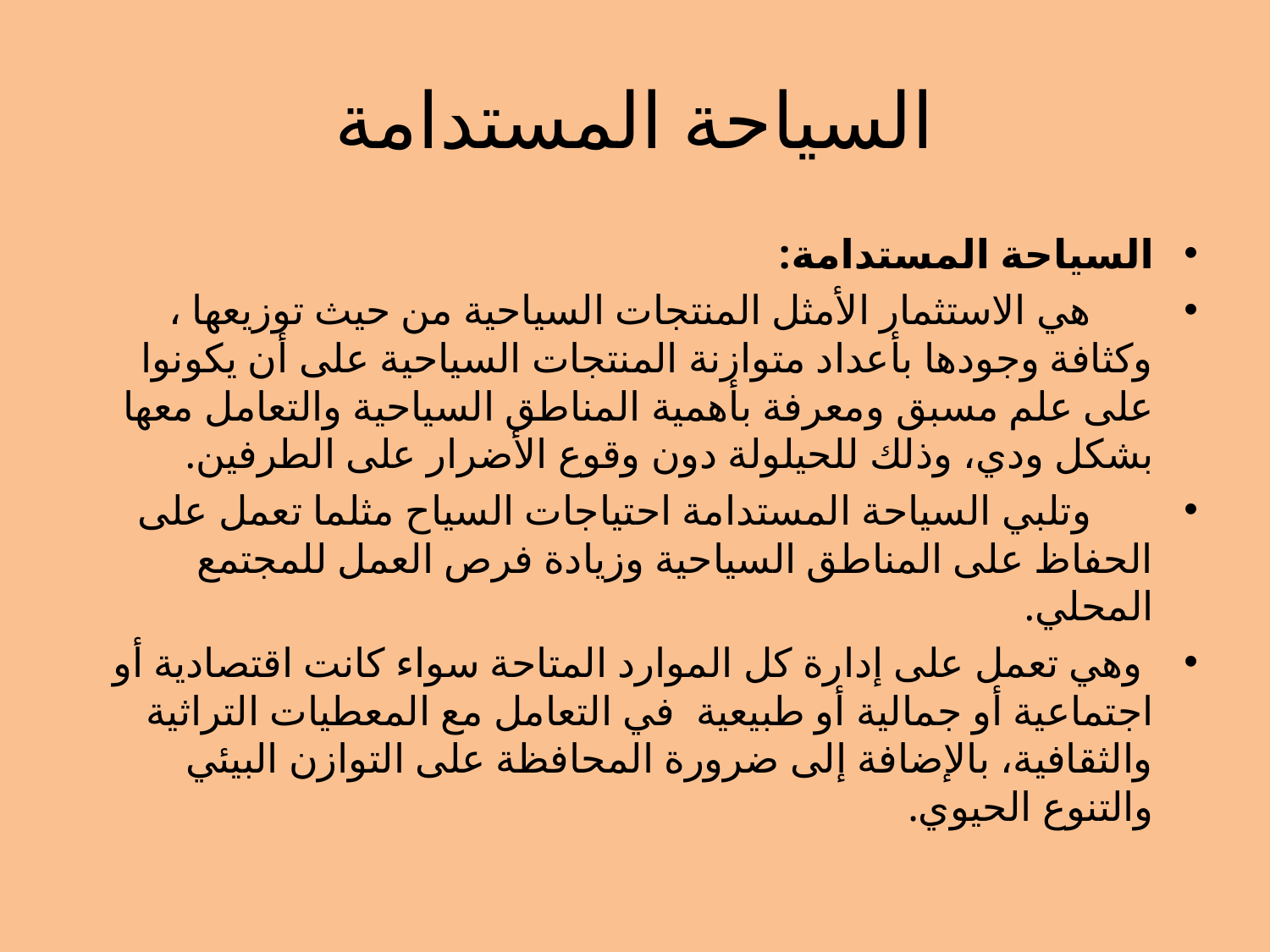

# السياحة المستدامة
السياحة المستدامة:
      هي الاستثمار الأمثل المنتجات السياحية من حيث توزيعها ، وكثافة وجودها بأعداد متوازنة المنتجات السياحية على أن يكونوا على علم مسبق ومعرفة بأهمية المناطق السياحية والتعامل معها بشكل ودي، وذلك للحيلولة دون وقوع الأضرار على الطرفين.
      وتلبي السياحة المستدامة احتياجات السياح مثلما تعمل على الحفاظ على المناطق السياحية وزيادة فرص العمل للمجتمع المحلي.
 وهي تعمل على إدارة كل الموارد المتاحة سواء كانت اقتصادية أو اجتماعية أو جمالية أو طبيعية  في التعامل مع المعطيات التراثية والثقافية، بالإضافة إلى ضرورة المحافظة على التوازن البيئي والتنوع الحيوي.